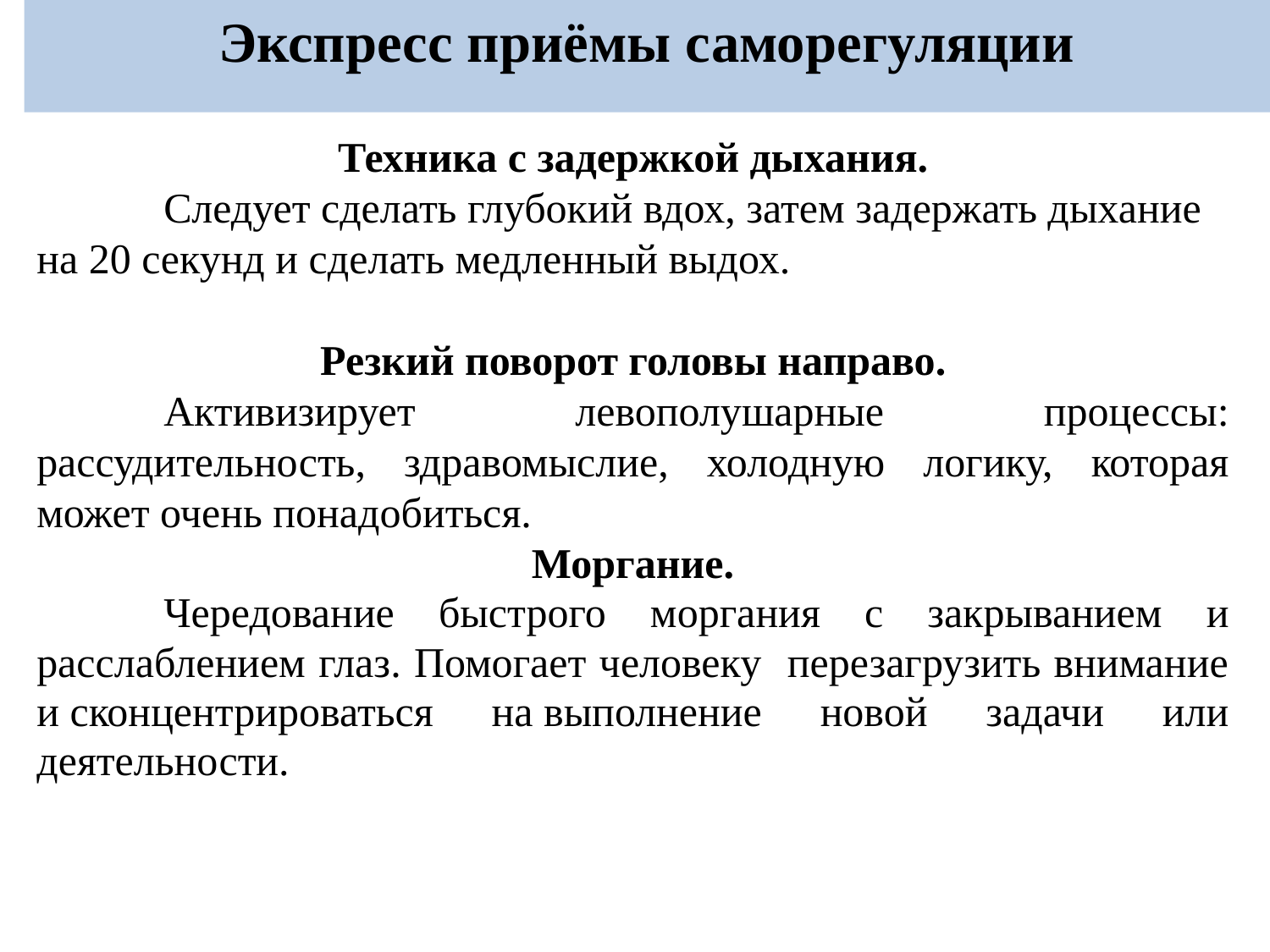

Экспресс приёмы саморегуляции
 Техника с задержкой дыхания.
	Следует сделать глубокий вдох, затем задержать дыхание на 20 секунд и сделать медленный выдох.

Резкий поворот головы направо.
	Активизирует левополушарные процессы: рассудительность, здравомыслие, холодную логику, которая может очень понадобиться.
Моргание.
	Чередование быстрого моргания с закрыванием и расслаблением глаз. Помогает человеку  перезагрузить внимание и сконцентрироваться на выполнение новой задачи или деятельности.